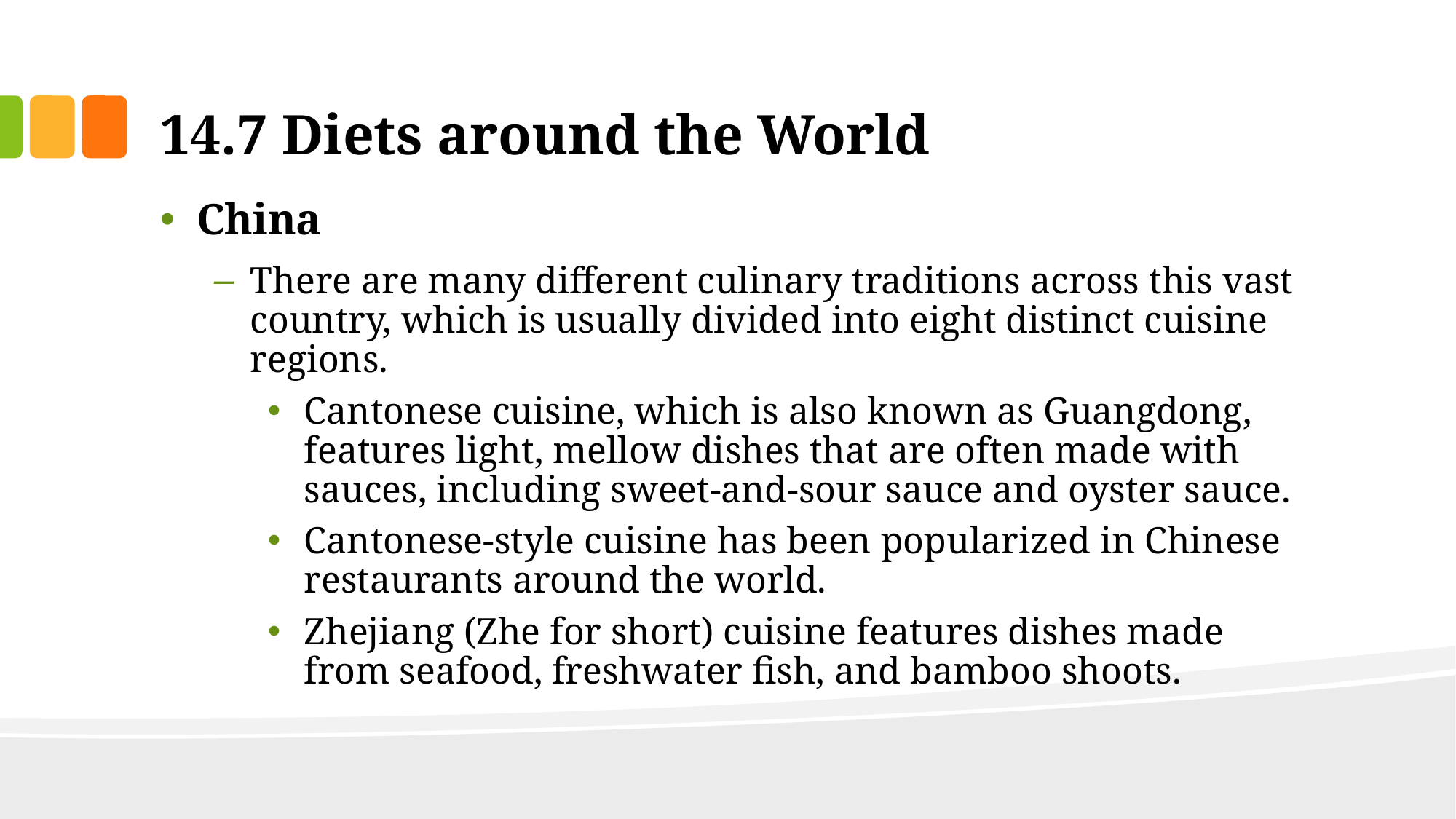

# 14.7 Diets around the World
China
There are many different culinary traditions across this vast country, which is usually divided into eight distinct cuisine regions.
Cantonese cuisine, which is also known as Guangdong, features light, mellow dishes that are often made with sauces, including sweet-and-sour sauce and oyster sauce.
Cantonese-style cuisine has been popularized in Chinese restaurants around the world.
Zhejiang (Zhe for short) cuisine features dishes made from seafood, freshwater fish, and bamboo shoots.